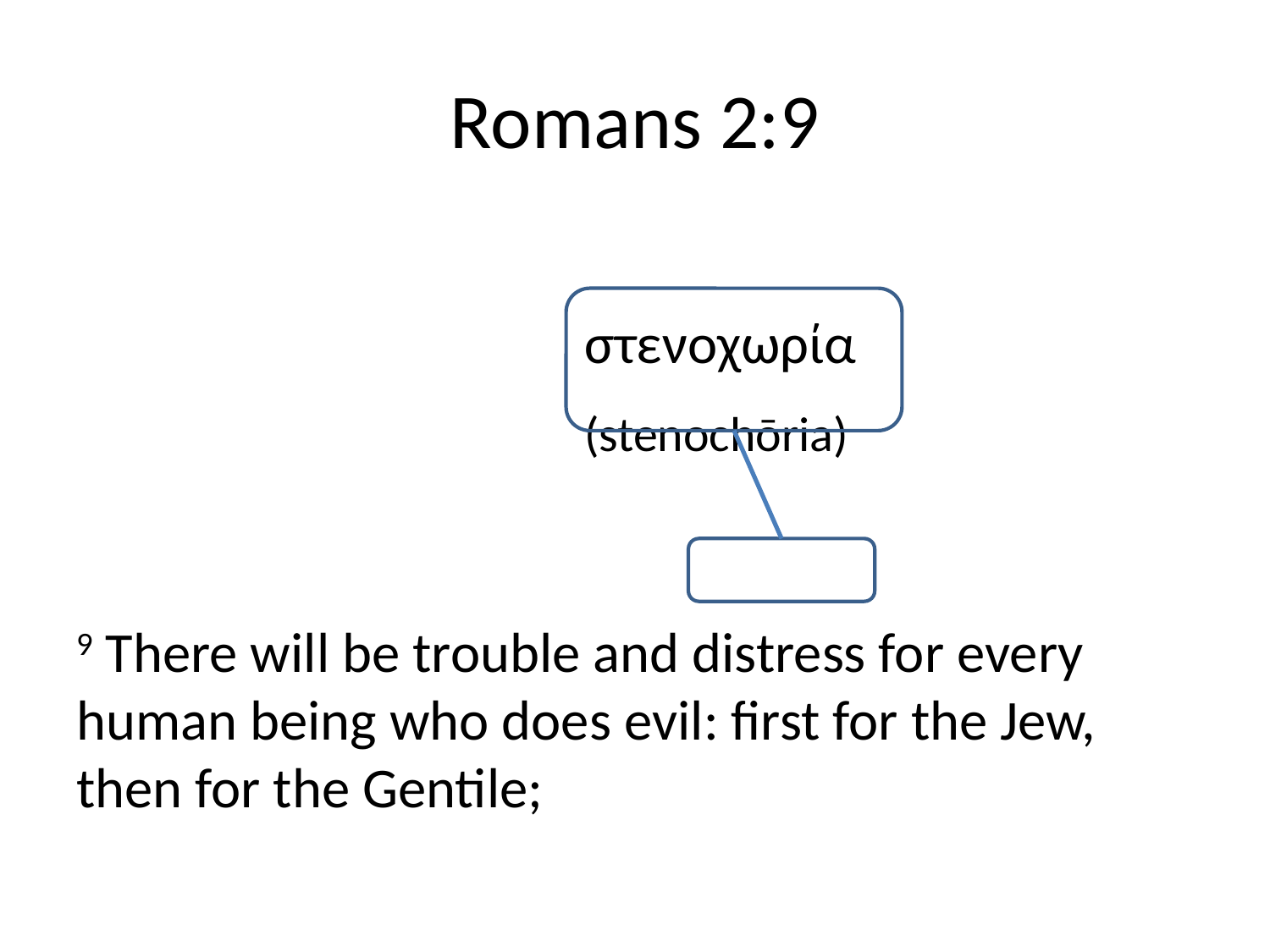

# Romans 2:9

				στενοχωρία
				(stenochōria)

9 There will be trouble and distress for every human being who does evil: first for the Jew, then for the Gentile;